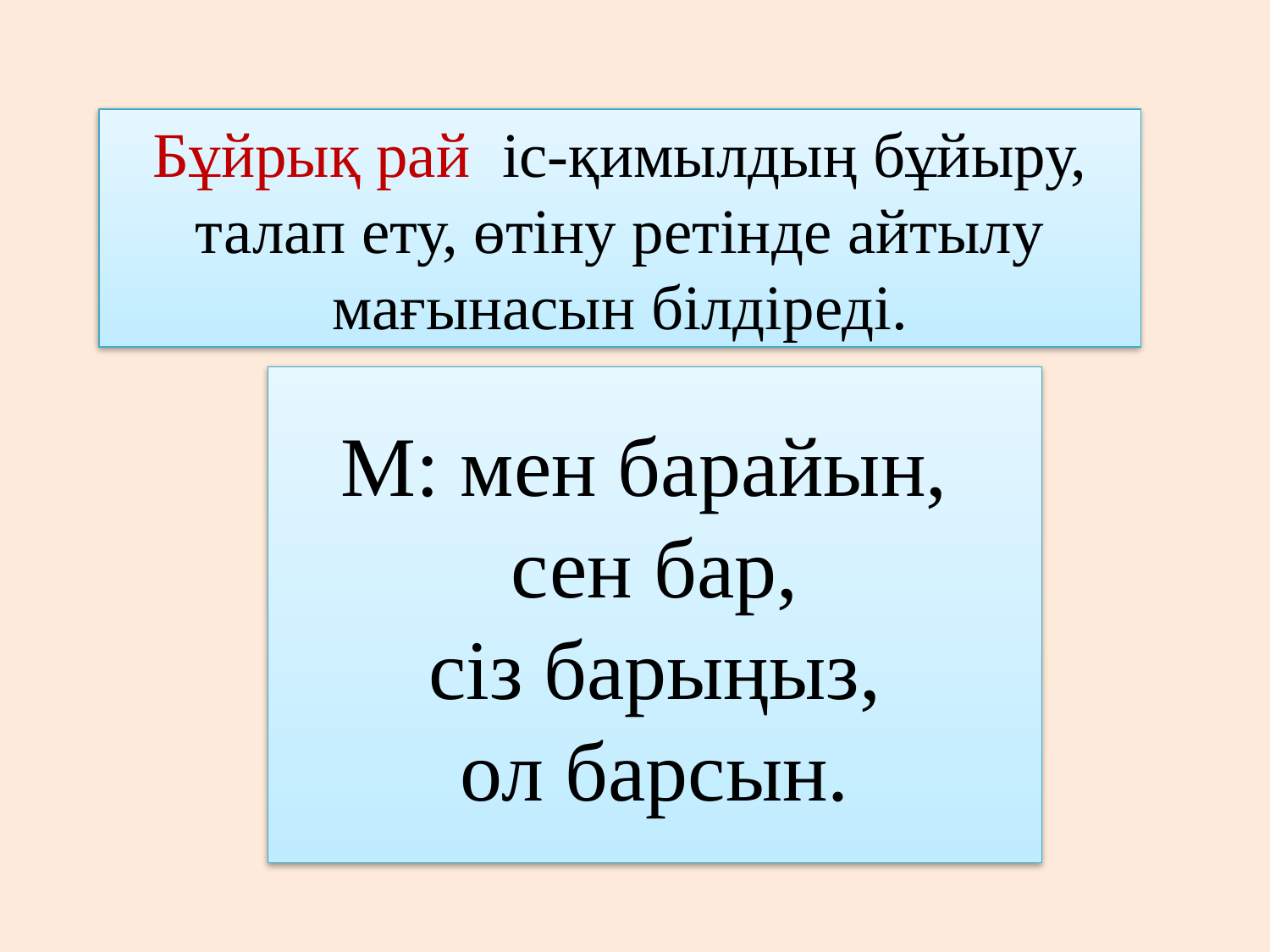

Бұйрық рай  іс-қимылдың бұйыру, талап ету, өтіну ретінде айтылу мағынасын білдіреді.
М: мен барайын,  сен бар,
сіз барыңыз,
ол барсын.